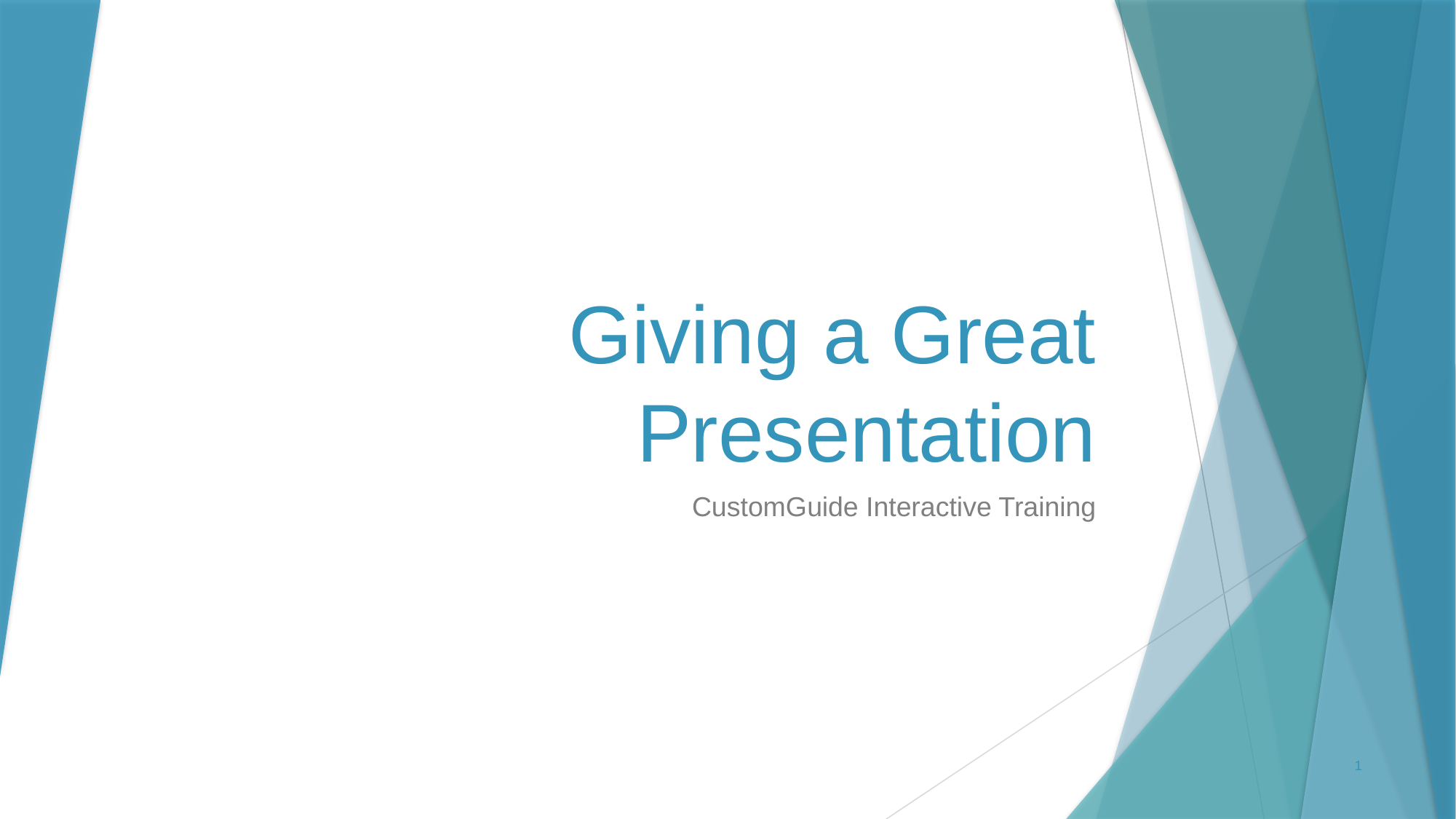

# Giving a Great Presentation
CustomGuide Interactive Training
1